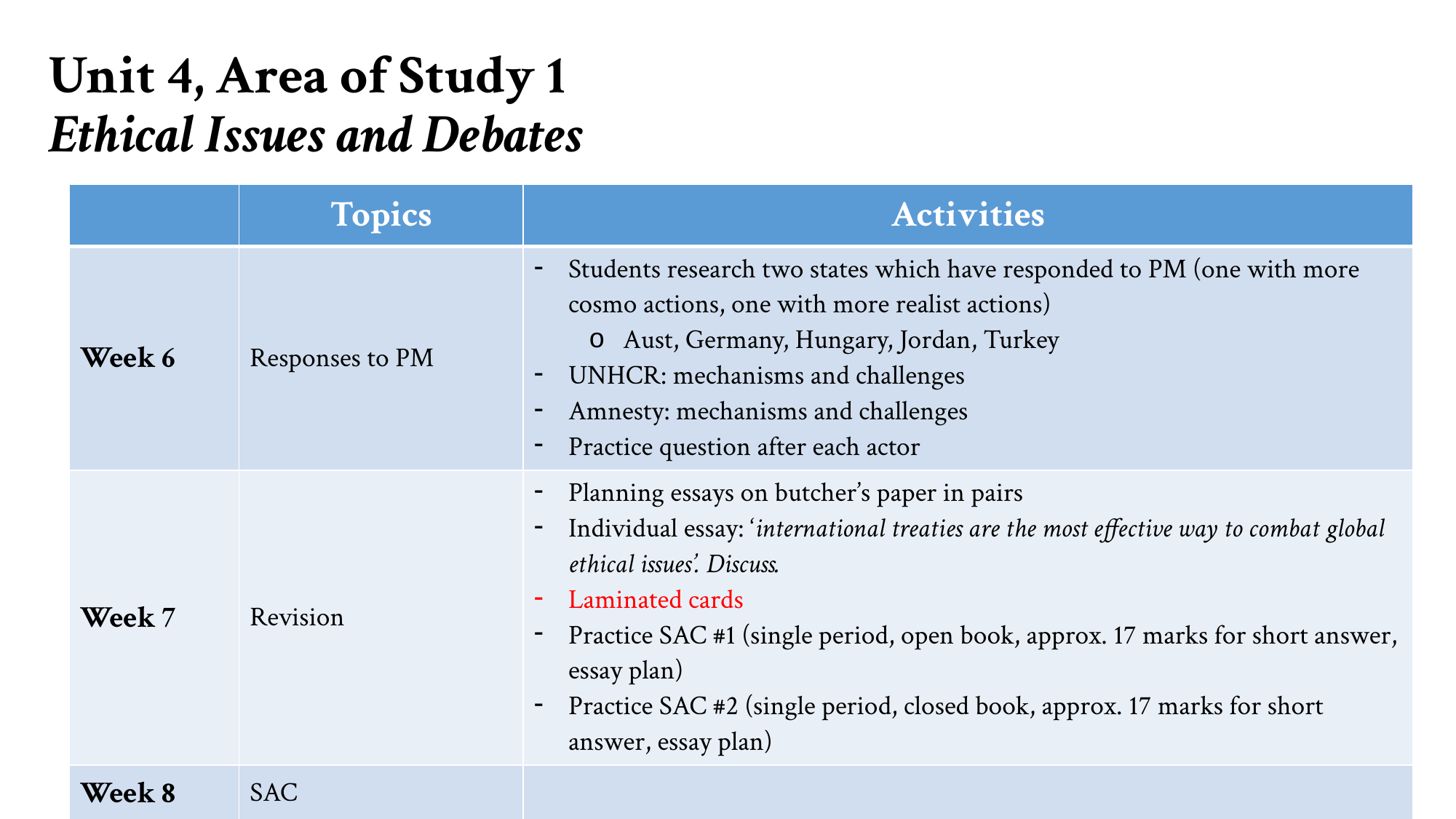

# Unit 4, Area of Study 1 Ethical Issues and Debates
|  | Topics | Activities |
| --- | --- | --- |
| Week 6 | Responses to PM | Students research two states which have responded to PM (one with more cosmo actions, one with more realist actions) Aust, Germany, Hungary, Jordan, Turkey UNHCR: mechanisms and challenges Amnesty: mechanisms and challenges Practice question after each actor |
| Week 7 | Revision | Planning essays on butcher’s paper in pairs Individual essay: ‘international treaties are the most effective way to combat global ethical issues’. Discuss. Laminated cards Practice SAC #1 (single period, open book, approx. 17 marks for short answer, essay plan) Practice SAC #2 (single period, closed book, approx. 17 marks for short answer, essay plan) |
| Week 8 | SAC |  |